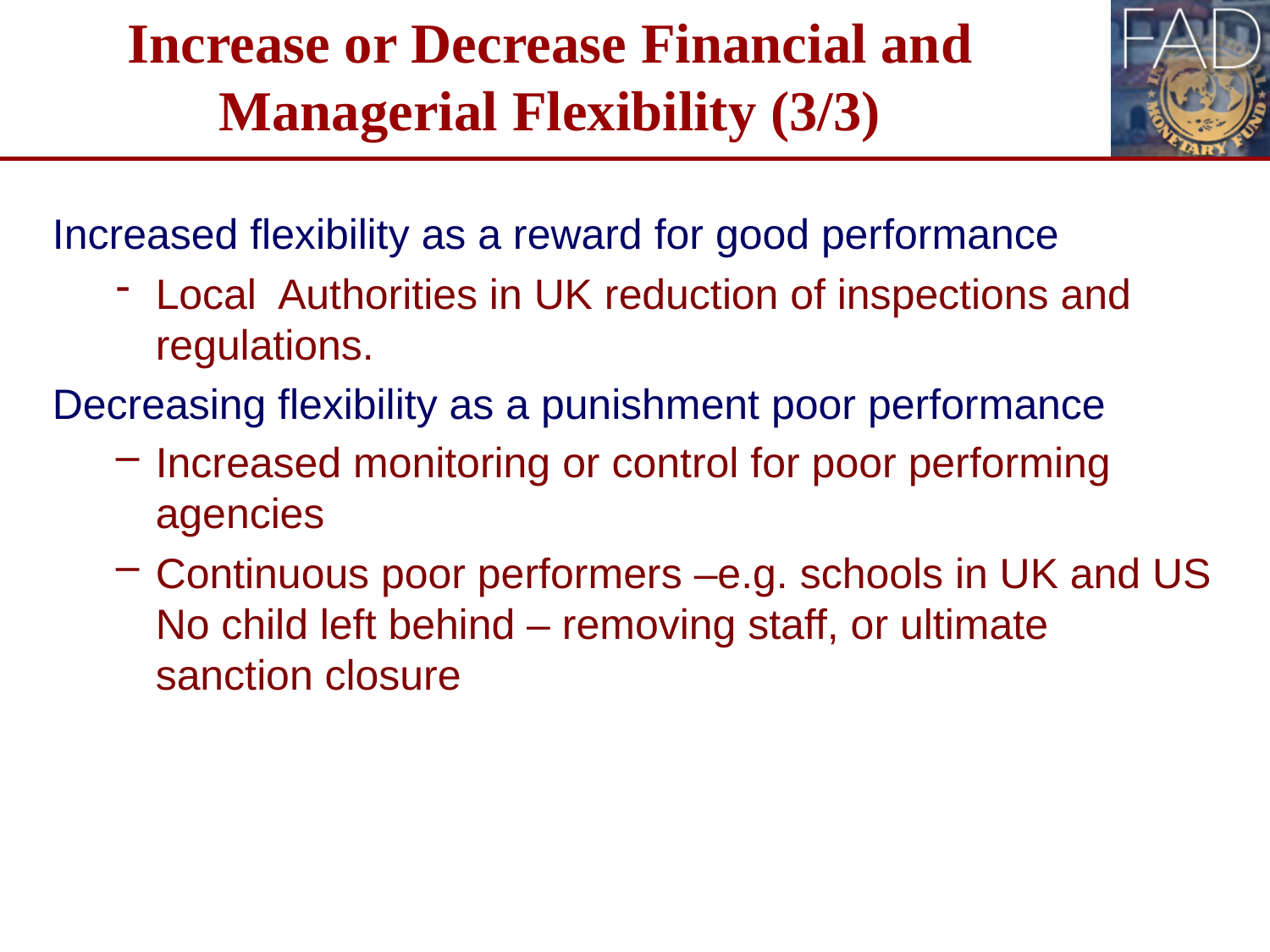

# Increase or Decrease Financial and Managerial Flexibility (3/3)
Increased flexibility as a reward for good performance
Local  Authorities in UK reduction of inspections and regulations.
Decreasing flexibility as a punishment poor performance
Increased monitoring or control for poor performing agencies
Continuous poor performers –e.g. schools in UK and US No child left behind – removing staff, or ultimate  sanction closure

17